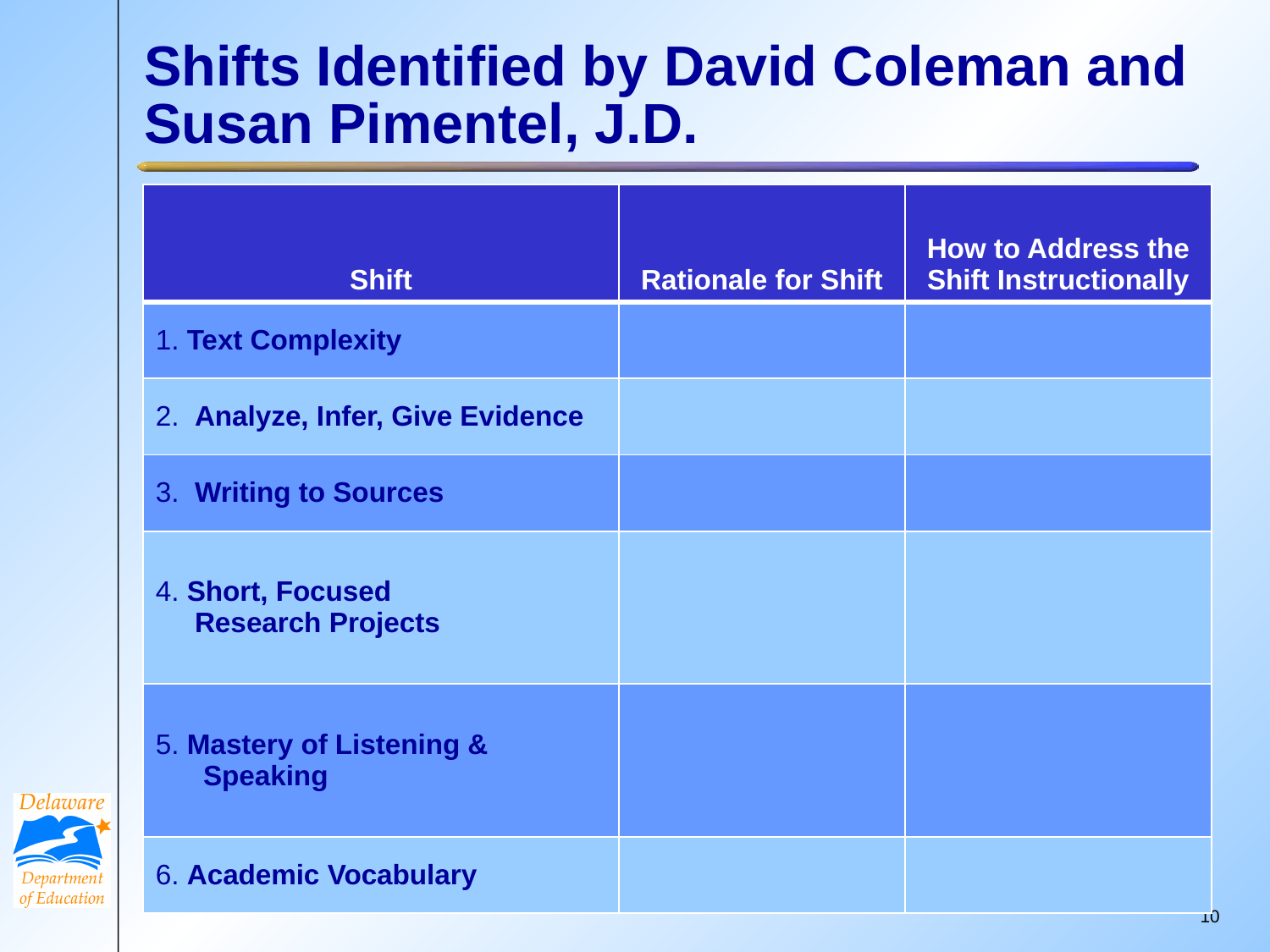

# Shifts Identified by David Coleman and Susan Pimentel, J.D.
| Shift | Rationale for Shift | How to Address the Shift Instructionally |
| --- | --- | --- |
| 1. Text Complexity |  |  |
| 2. Analyze, Infer, Give Evidence |  |  |
| 3. Writing to Sources |  |  |
| 4. Short, Focused Research Projects |  |  |
| 5. Mastery of Listening & Speaking |  |  |
| 6. Academic Vocabulary |  |  |
10